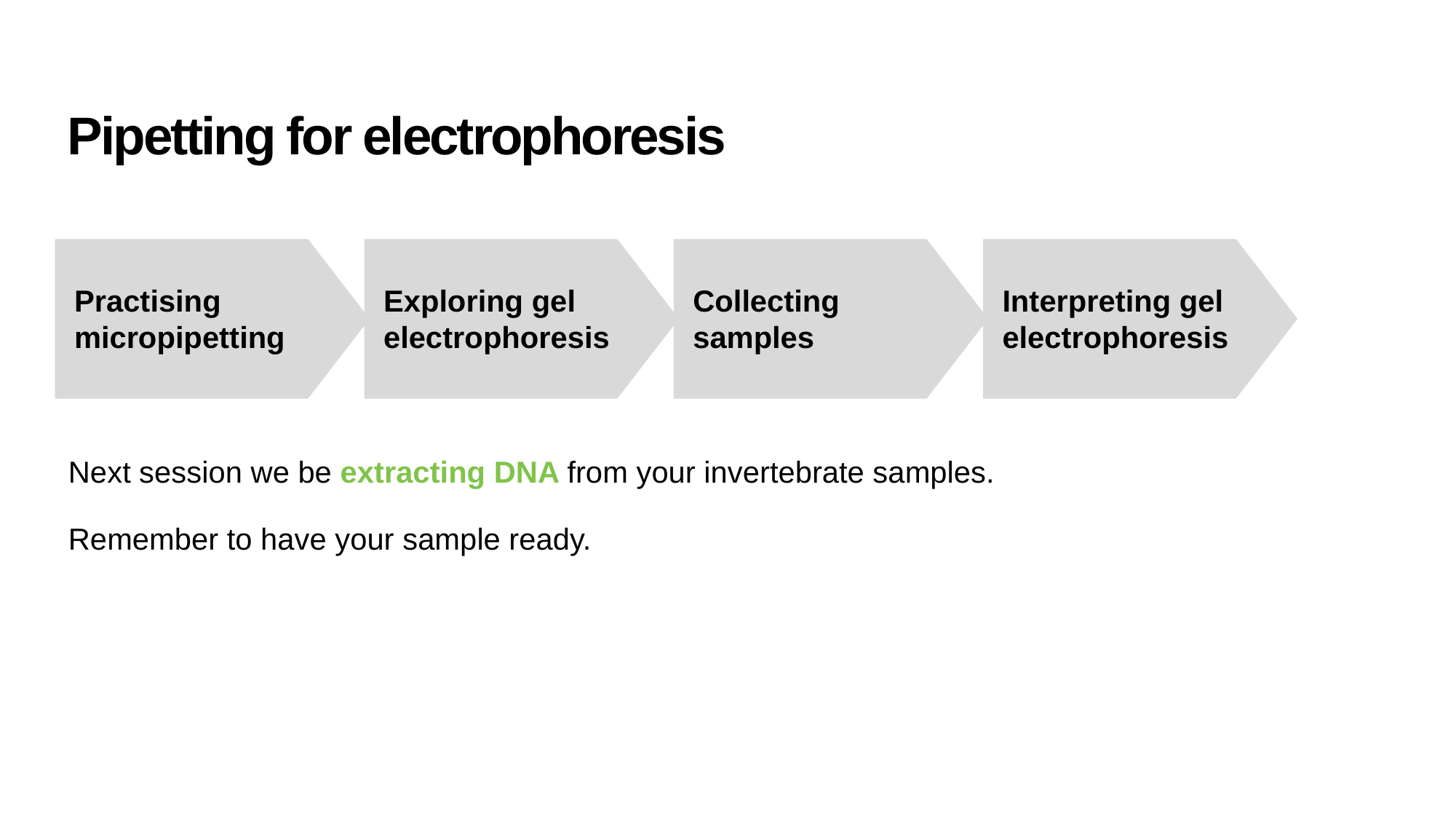

# Pipetting for electrophoresis

Practising micropipetting
Exploring gel electrophoresis
Collecting samples
Interpreting gel electrophoresis
Next session we be extracting DNA from your invertebrate samples.
Remember to have your sample ready.